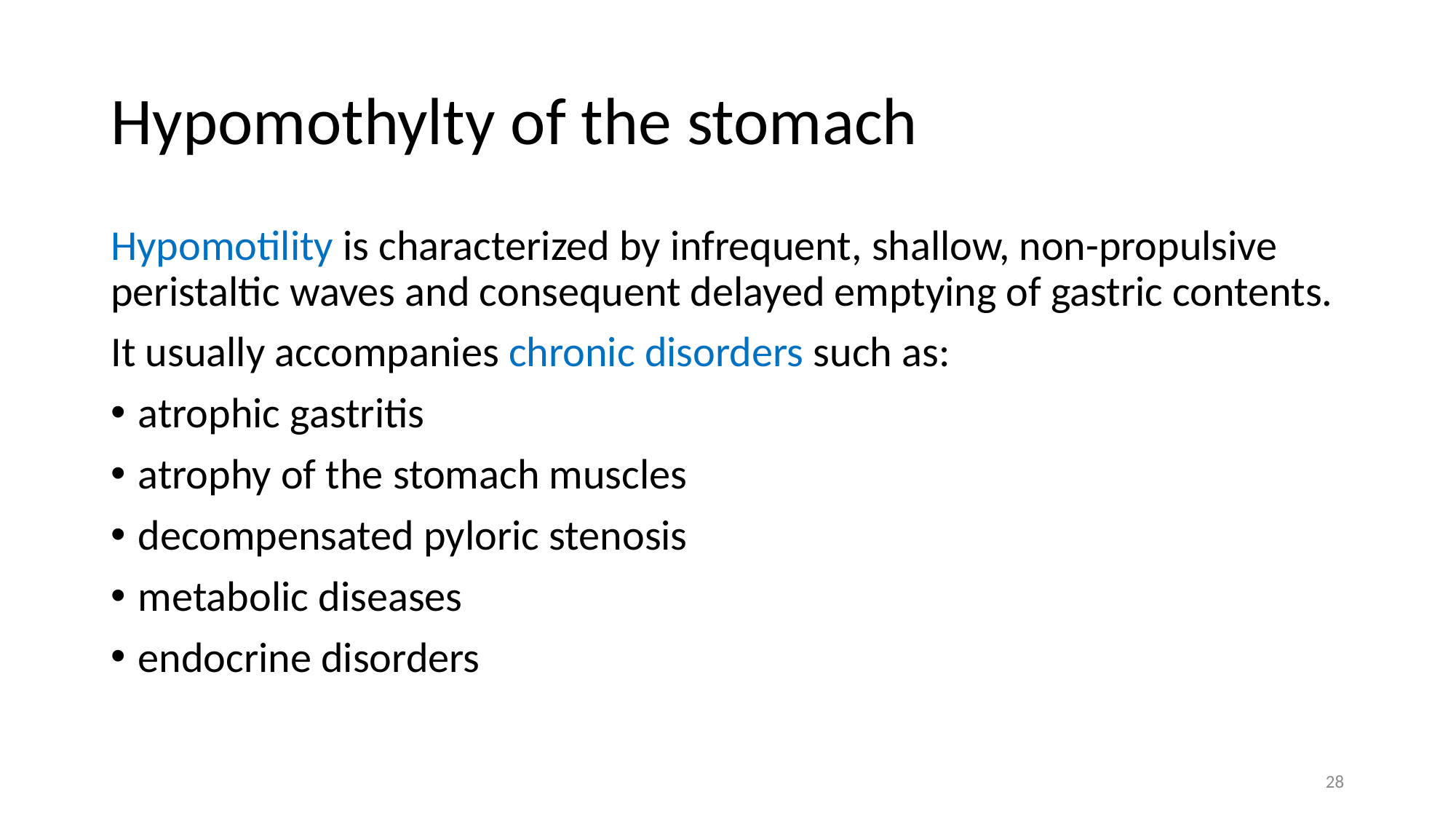

# Hypomothylty of the stomach
Hypomotility is characterized by infrequent, shallow, non-propulsive peristaltic waves and consequent delayed emptying of gastric contents.
It usually accompanies chronic disorders such as:
atrophic gastritis
atrophy of the stomach muscles
decompensated pyloric stenosis
metabolic diseases
endocrine disorders
28